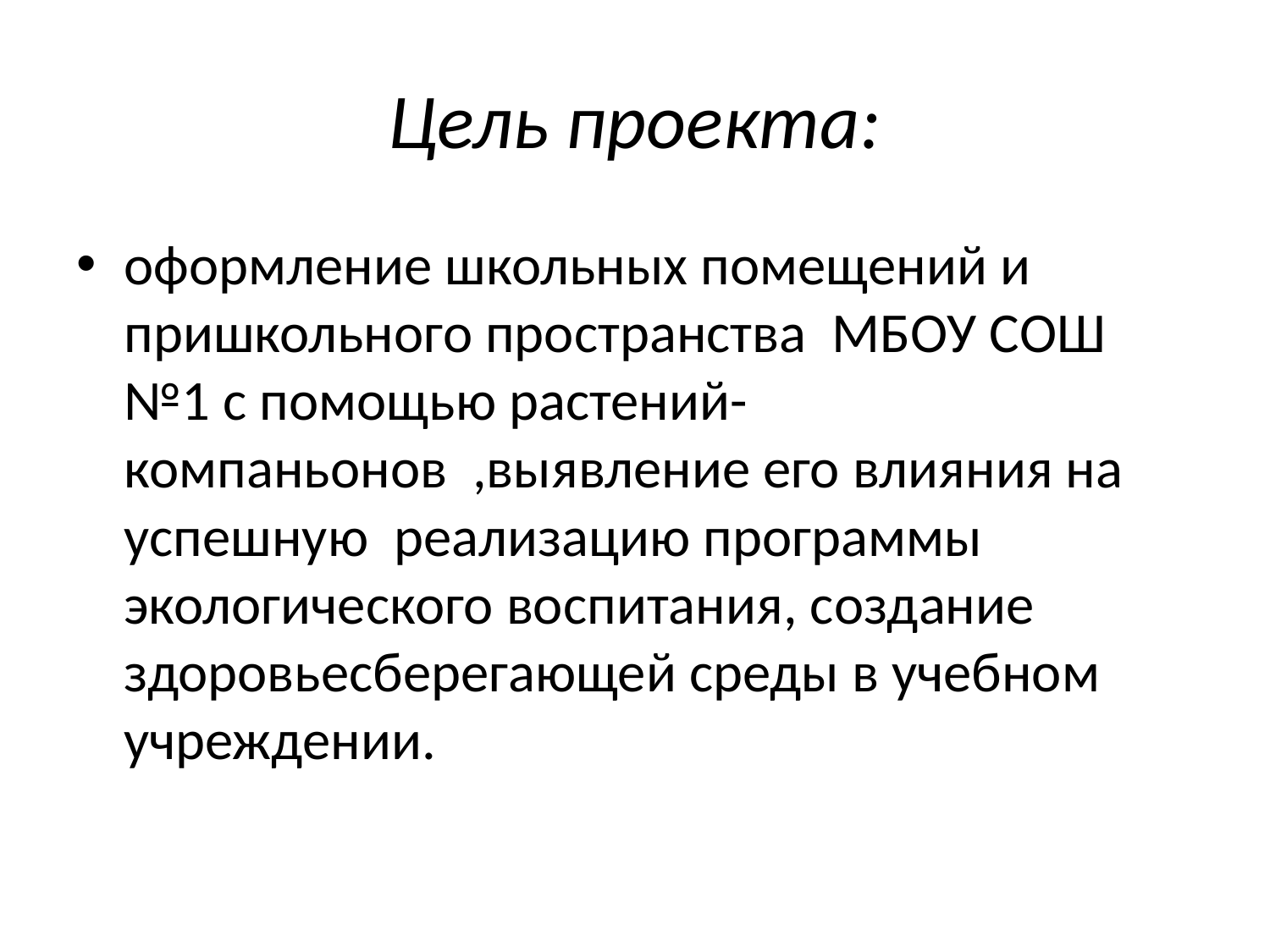

# Цель проекта:
оформление школьных помещений и пришкольного пространства  МБОУ СОШ №1 с помощью растений-компаньонов  ,выявление его влияния на успешную  реализацию программы экологического воспитания, создание здоровьесберегающей среды в учебном учреждении.